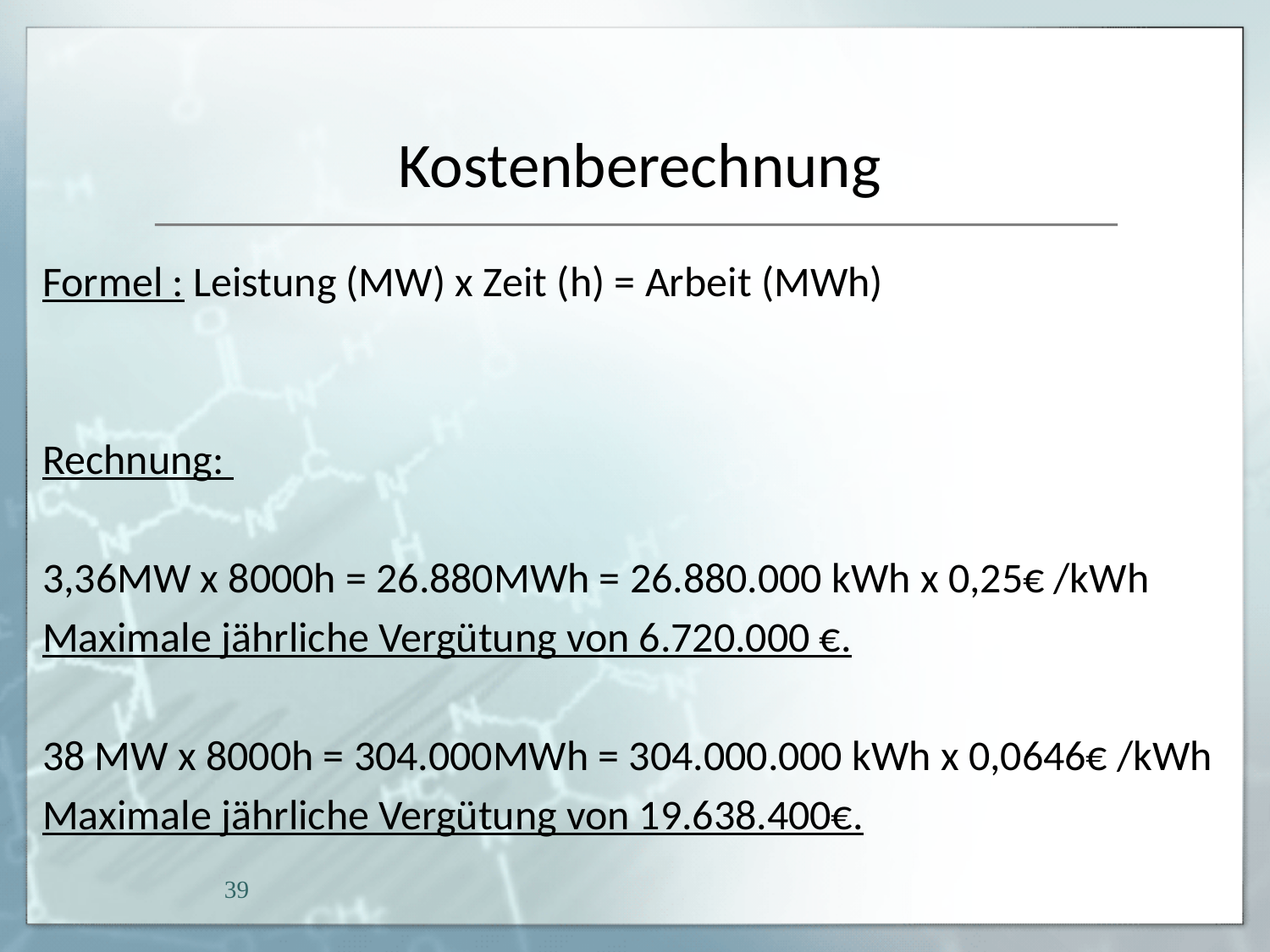

# Kostenberechnung
Formel : Leistung (MW) x Zeit (h) = Arbeit (MWh)

Rechnung:

3,36MW x 8000h = 26.880MWh = 26.880.000 kWh x 0,25€ /kWh
Maximale jährliche Vergütung von 6.720.000 €.

38 MW x 8000h = 304.000MWh = 304.000.000 kWh x 0,0646€ /kWh
Maximale jährliche Vergütung von 19.638.400€.

39